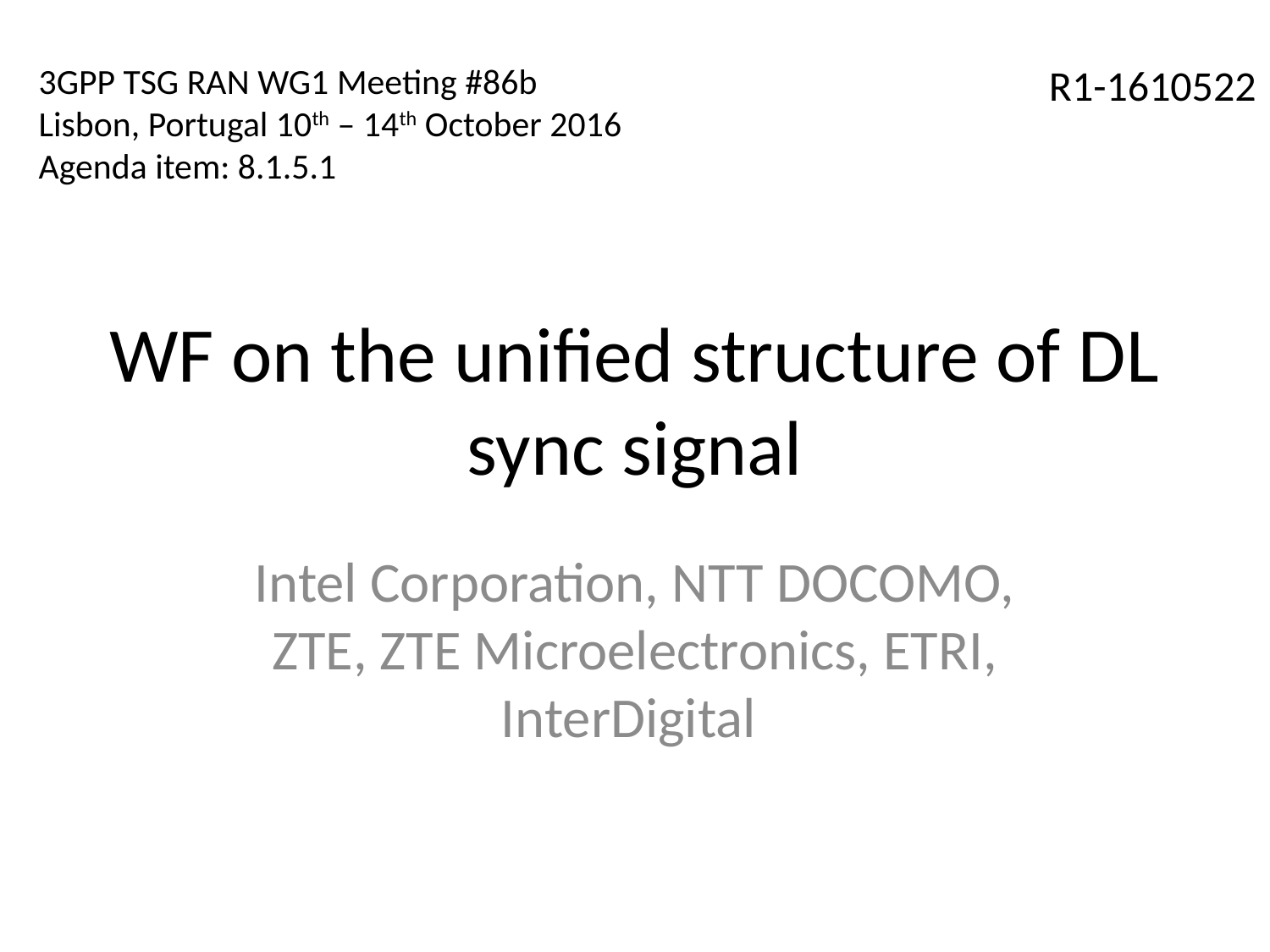

3GPP TSG RAN WG1 Meeting #86b
Lisbon, Portugal 10th – 14th October 2016
Agenda item: 8.1.5.1
R1-1610522
# WF on the unified structure of DL sync signal
Intel Corporation, NTT DOCOMO, ZTE, ZTE Microelectronics, ETRI, InterDigital